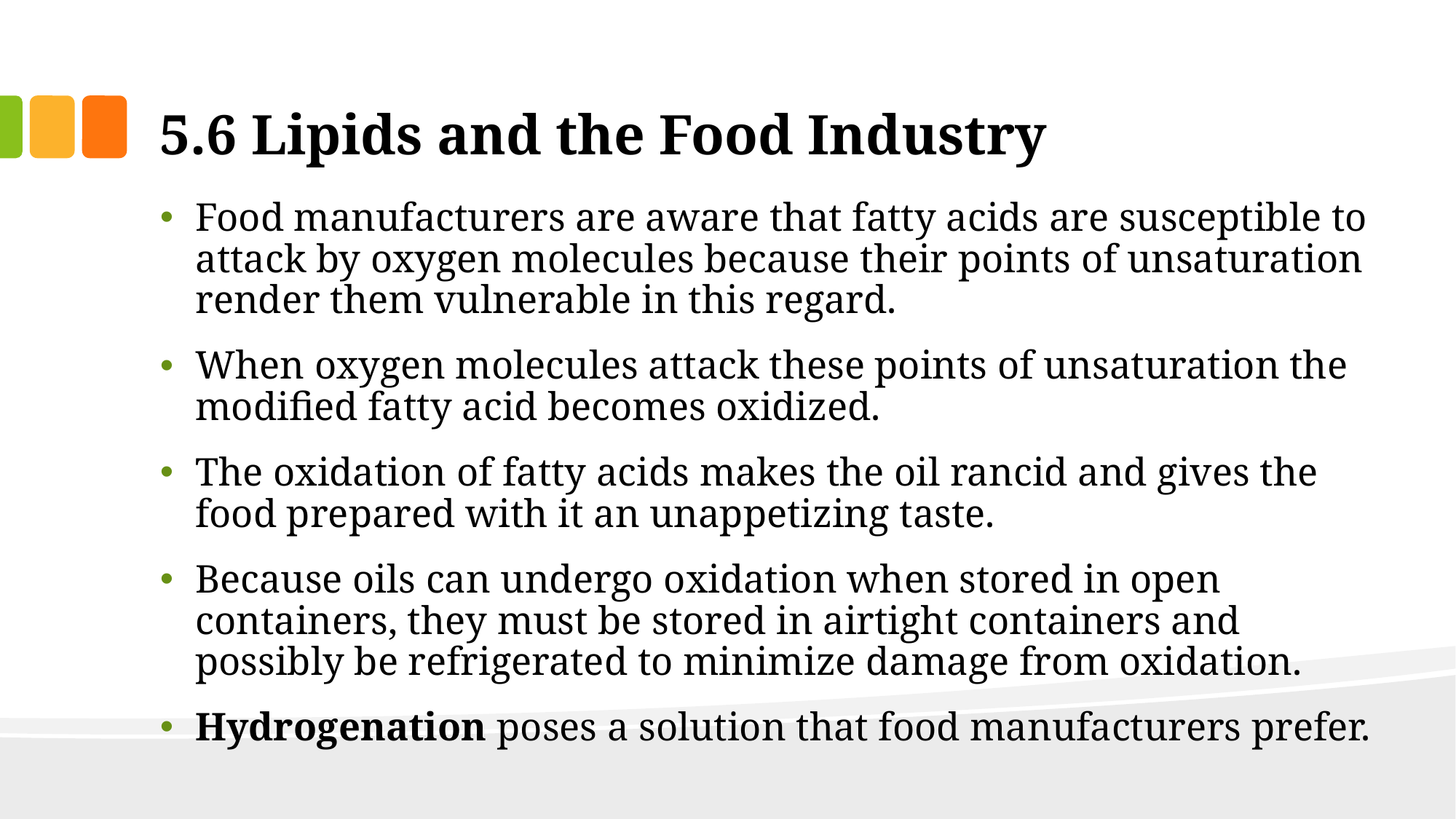

# 5.6 Lipids and the Food Industry
Food manufacturers are aware that fatty acids are susceptible to attack by oxygen molecules because their points of unsaturation render them vulnerable in this regard.
When oxygen molecules attack these points of unsaturation the modified fatty acid becomes oxidized.
The oxidation of fatty acids makes the oil rancid and gives the food prepared with it an unappetizing taste.
Because oils can undergo oxidation when stored in open containers, they must be stored in airtight containers and possibly be refrigerated to minimize damage from oxidation.
Hydrogenation poses a solution that food manufacturers prefer.